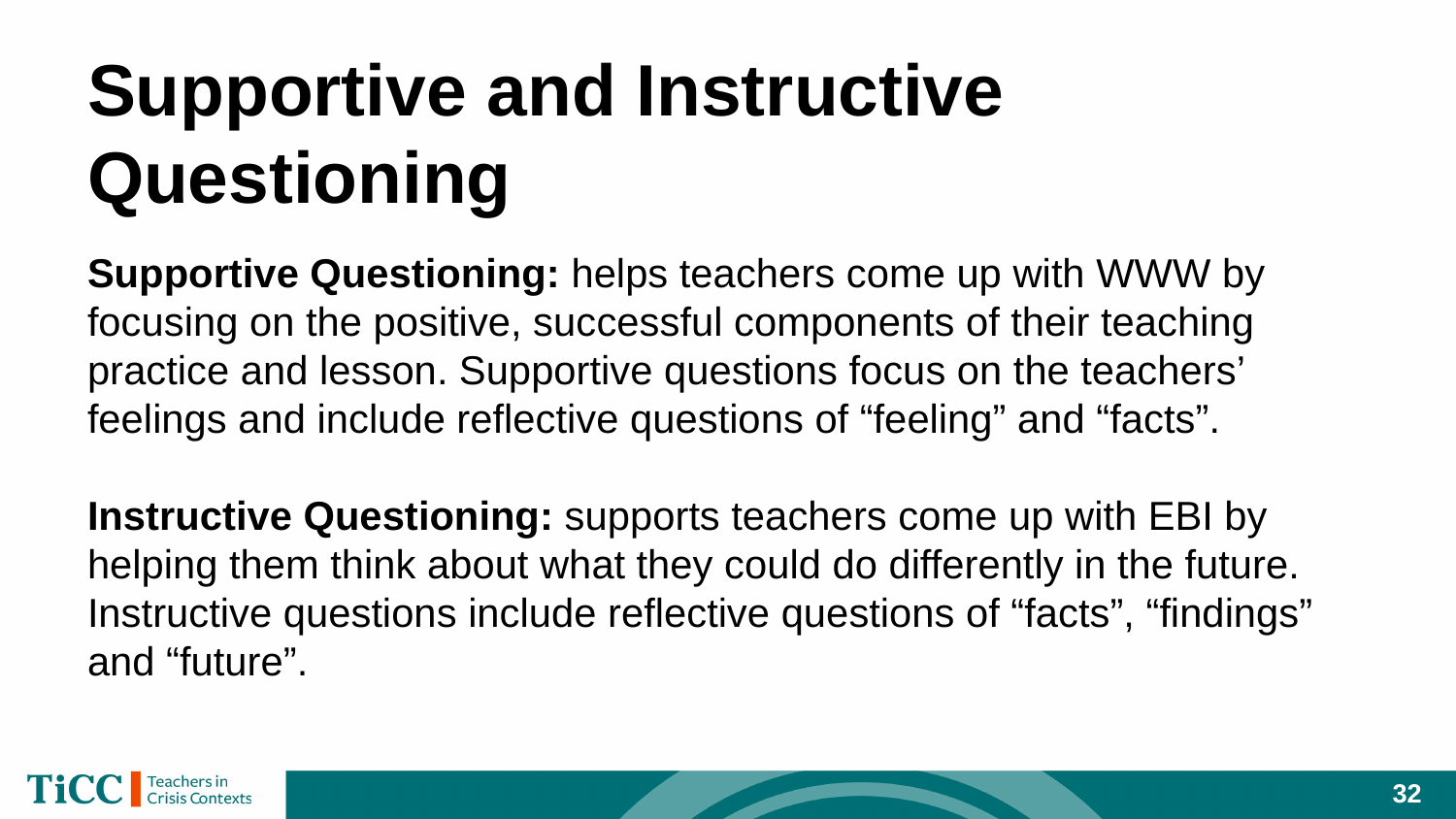

# Supportive and Instructive Questioning
Supportive Questioning: helps teachers come up with WWW by focusing on the positive, successful components of their teaching practice and lesson. Supportive questions focus on the teachers’ feelings and include reflective questions of “feeling” and “facts”.

Instructive Questioning: supports teachers come up with EBI by helping them think about what they could do differently in the future. Instructive questions include reflective questions of “facts”, “findings” and “future”.
32